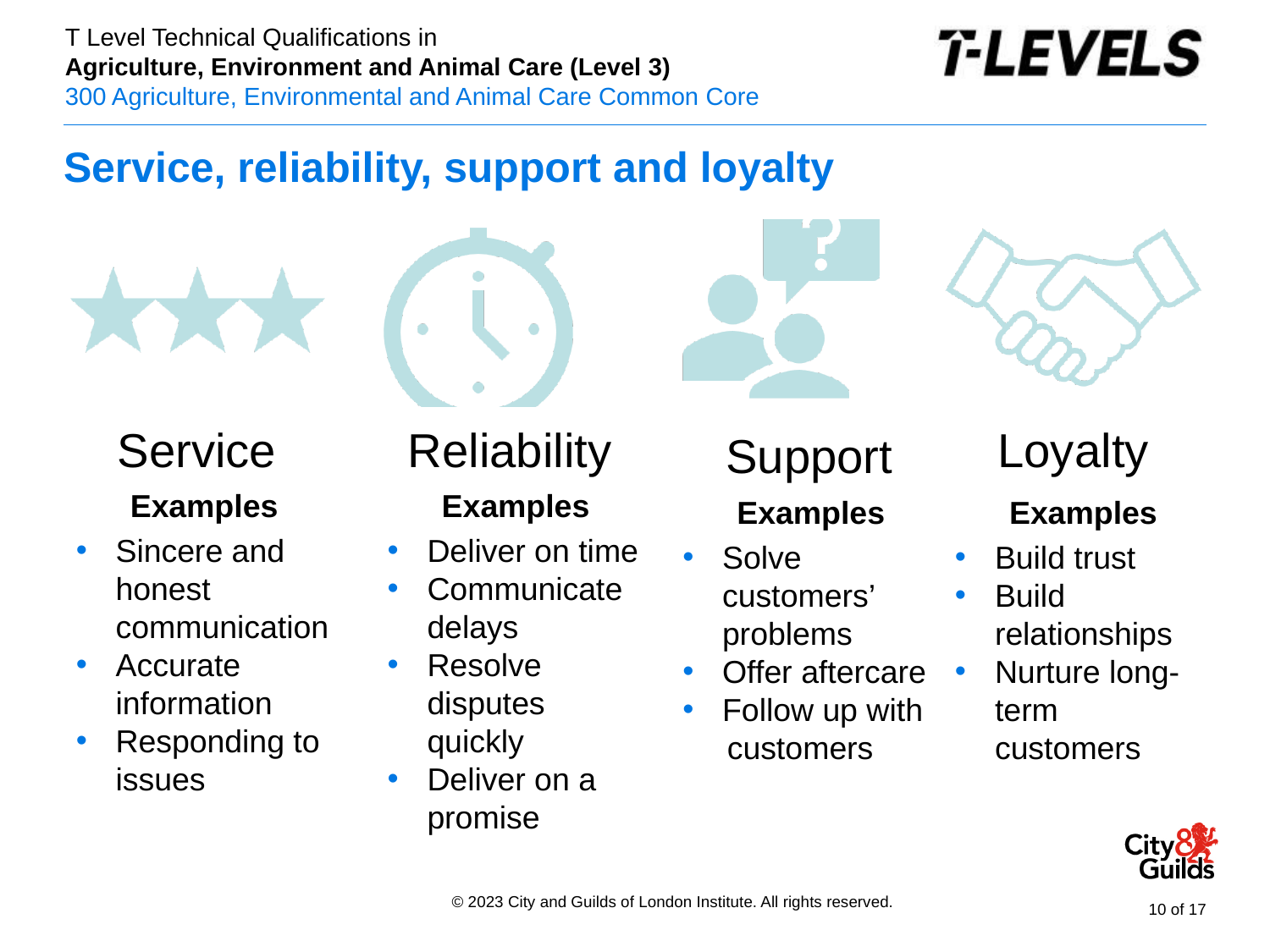

# Service, reliability, support and loyalty
Service
Reliability
Support
Loyalty
Examples
Sincere and honest communication
Accurate information
Responding to issues

Examples
Deliver on time
Communicate delays
Resolve disputes quickly
Deliver on a promise

Examples
Solve customers’ problems
Offer aftercare
Follow up with
     customers
Examples
Build trust
Build relationships
Nurture long-term customers